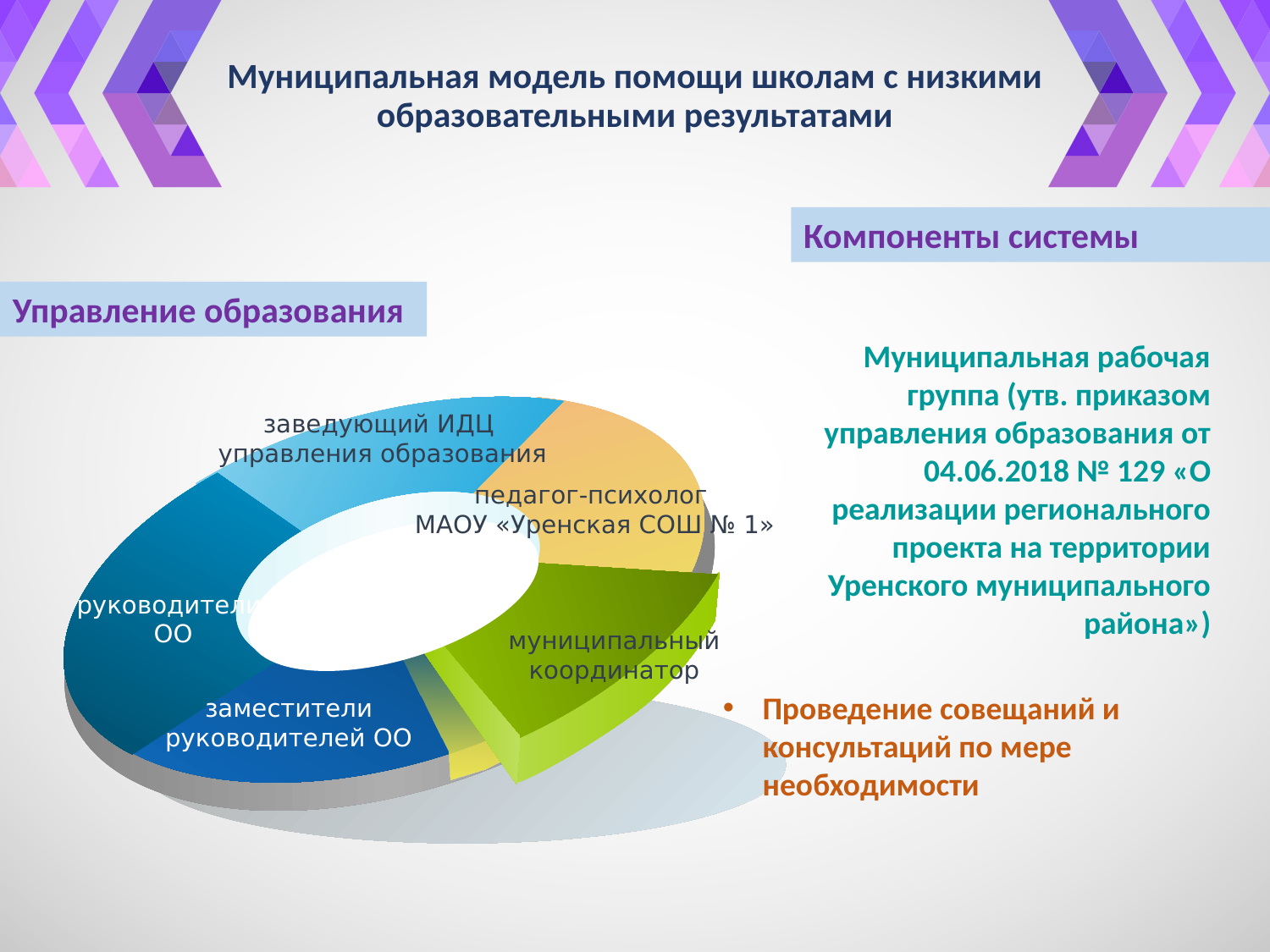

# Муниципальная модель помощи школам с низкими образовательными результатами
Компоненты системы
Управление образования
Муниципальная рабочая группа (утв. приказом управления образования от 04.06.2018 № 129 «О реализации регионального проекта на территории Уренского муниципального района»)

заведующий ИДЦ
управления образования

педагог-психолог
МАОУ «Уренская СОШ № 1»

руководители
ОО
муниципальный координатор

заместители
руководителей ОО
Проведение совещаний и консультаций по мере необходимости